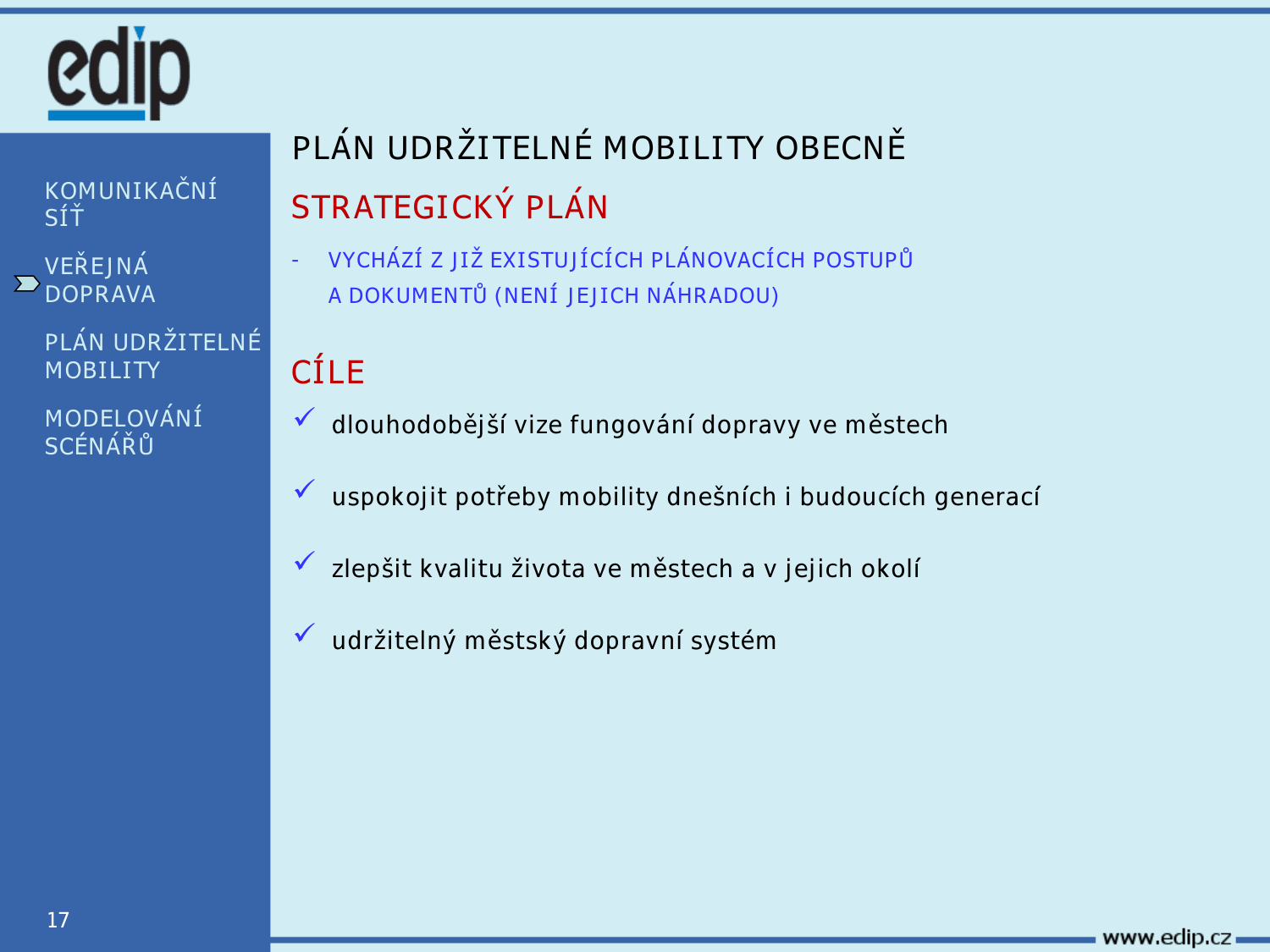

Plán udržitelné mobility obecně
strategický plán
- 	vychází z již existujících plánovacích postupů
	a dokumentů (není jejich náhradou)

cíle
dlouhodobější vize fungování dopravy ve městech
uspokojit potřeby mobility dnešních i budoucích generací
zlepšit kvalitu života ve městech a v jejich okolí
udržitelný městský dopravní systém